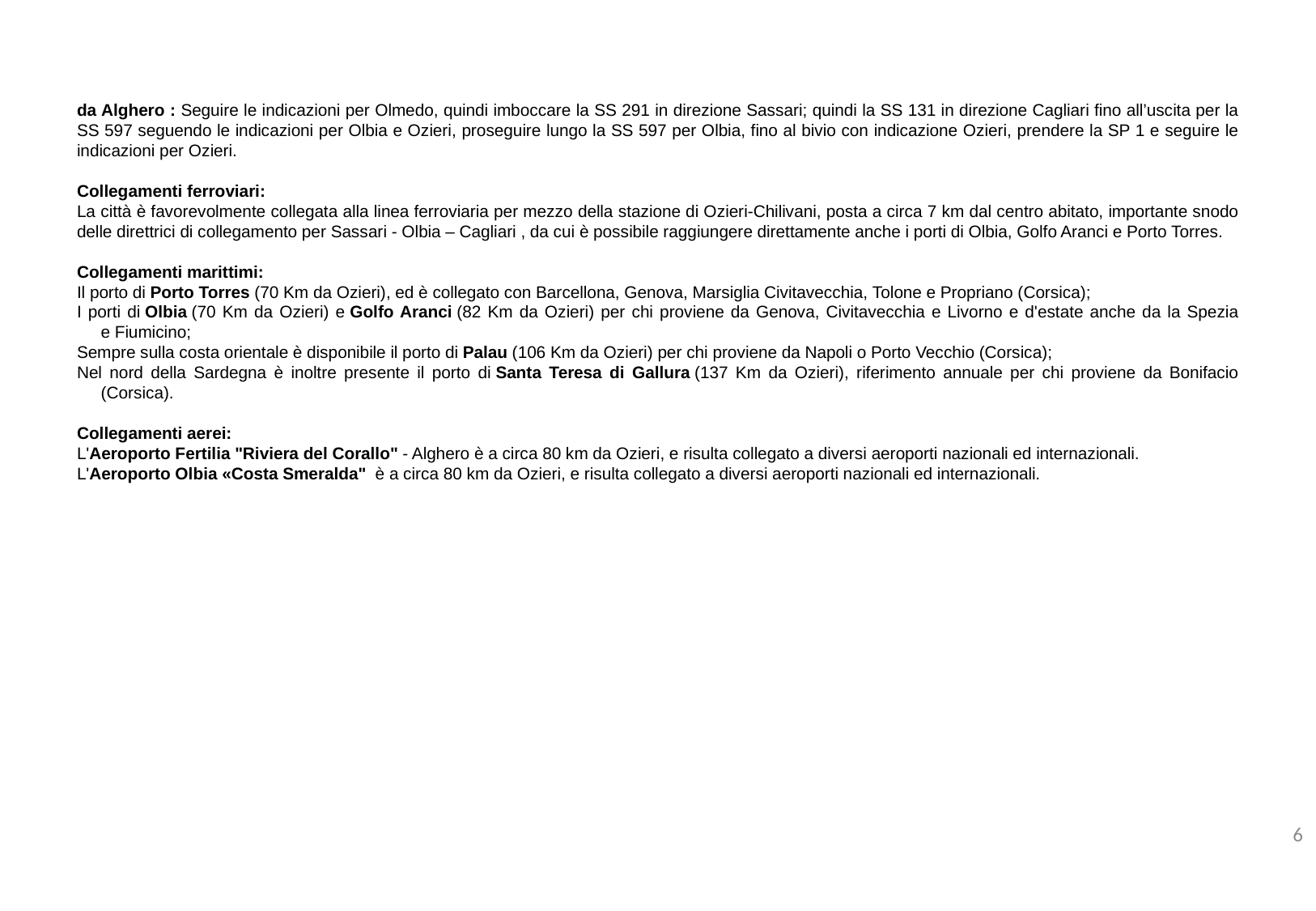

da Alghero : Seguire le indicazioni per Olmedo, quindi imboccare la SS 291 in direzione Sassari; quindi la SS 131 in direzione Cagliari fino all’uscita per la SS 597 seguendo le indicazioni per Olbia e Ozieri, proseguire lungo la SS 597 per Olbia, fino al bivio con indicazione Ozieri, prendere la SP 1 e seguire le indicazioni per Ozieri.

Collegamenti ferroviari:
La città è favorevolmente collegata alla linea ferroviaria per mezzo della stazione di Ozieri-Chilivani, posta a circa 7 km dal centro abitato, importante snodo delle direttrici di collegamento per Sassari - Olbia – Cagliari , da cui è possibile raggiungere direttamente anche i porti di Olbia, Golfo Aranci e Porto Torres.
Collegamenti marittimi:
Il porto di Porto Torres (70 Km da Ozieri), ed è collegato con Barcellona, Genova, Marsiglia Civitavecchia, Tolone e Propriano (Corsica);
I porti di Olbia (70 Km da Ozieri) e Golfo Aranci (82 Km da Ozieri) per chi proviene da Genova, Civitavecchia e Livorno e d'estate anche da la Spezia e Fiumicino;
Sempre sulla costa orientale è disponibile il porto di Palau (106 Km da Ozieri) per chi proviene da Napoli o Porto Vecchio (Corsica);
Nel nord della Sardegna è inoltre presente il porto di Santa Teresa di Gallura (137 Km da Ozieri), riferimento annuale per chi proviene da Bonifacio (Corsica).

Collegamenti aerei:
L'Aeroporto Fertilia "Riviera del Corallo" - Alghero è a circa 80 km da Ozieri, e risulta collegato a diversi aeroporti nazionali ed internazionali.
L'Aeroporto Olbia «Costa Smeralda"  è a circa 80 km da Ozieri, e risulta collegato a diversi aeroporti nazionali ed internazionali.

6